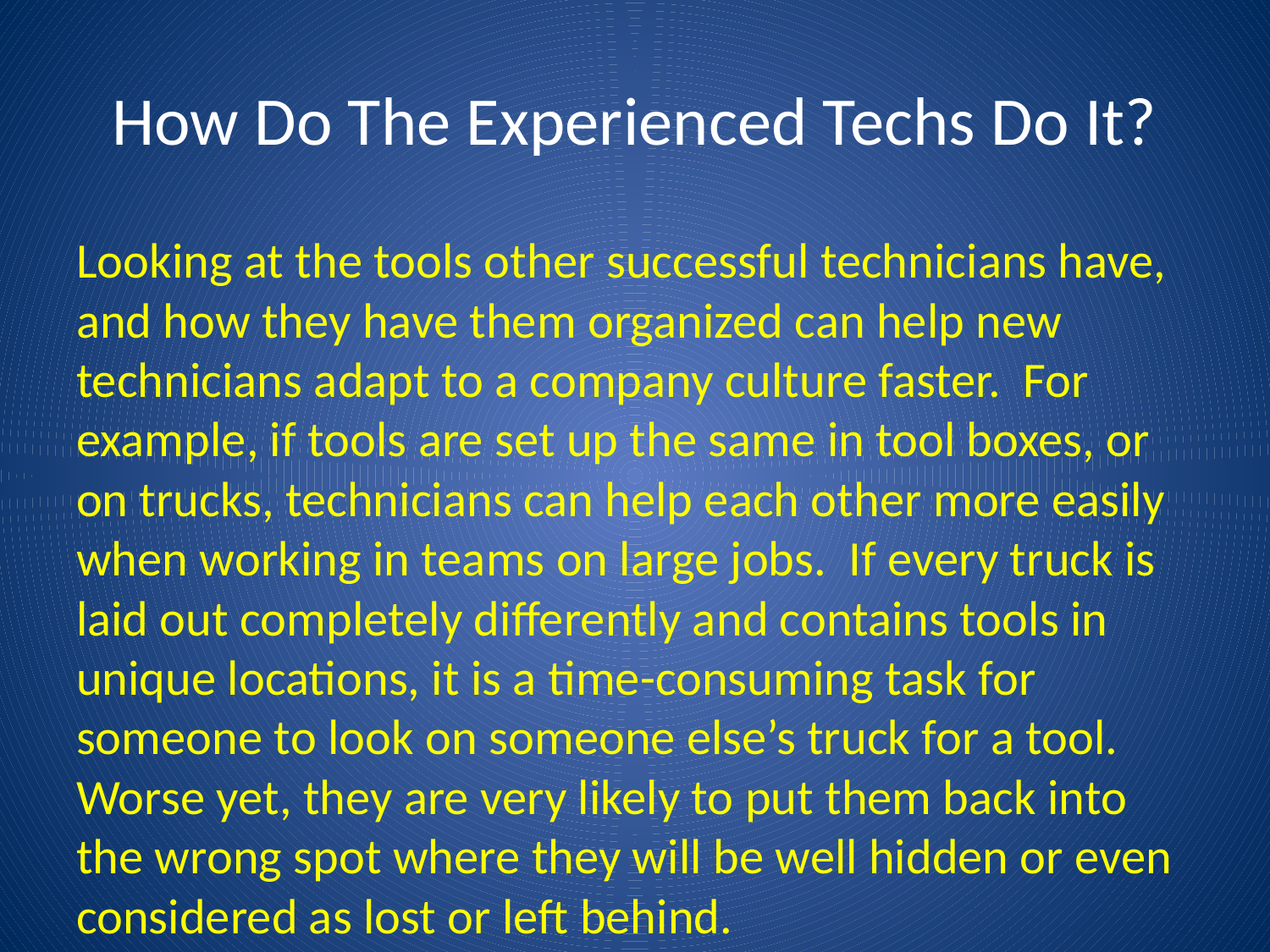

# How Do The Experienced Techs Do It?
Looking at the tools other successful technicians have, and how they have them organized can help new technicians adapt to a company culture faster.  For example, if tools are set up the same in tool boxes, or on trucks, technicians can help each other more easily when working in teams on large jobs.  If every truck is laid out completely differently and contains tools in unique locations, it is a time-consuming task for someone to look on someone else’s truck for a tool.  Worse yet, they are very likely to put them back into the wrong spot where they will be well hidden or even considered as lost or left behind.